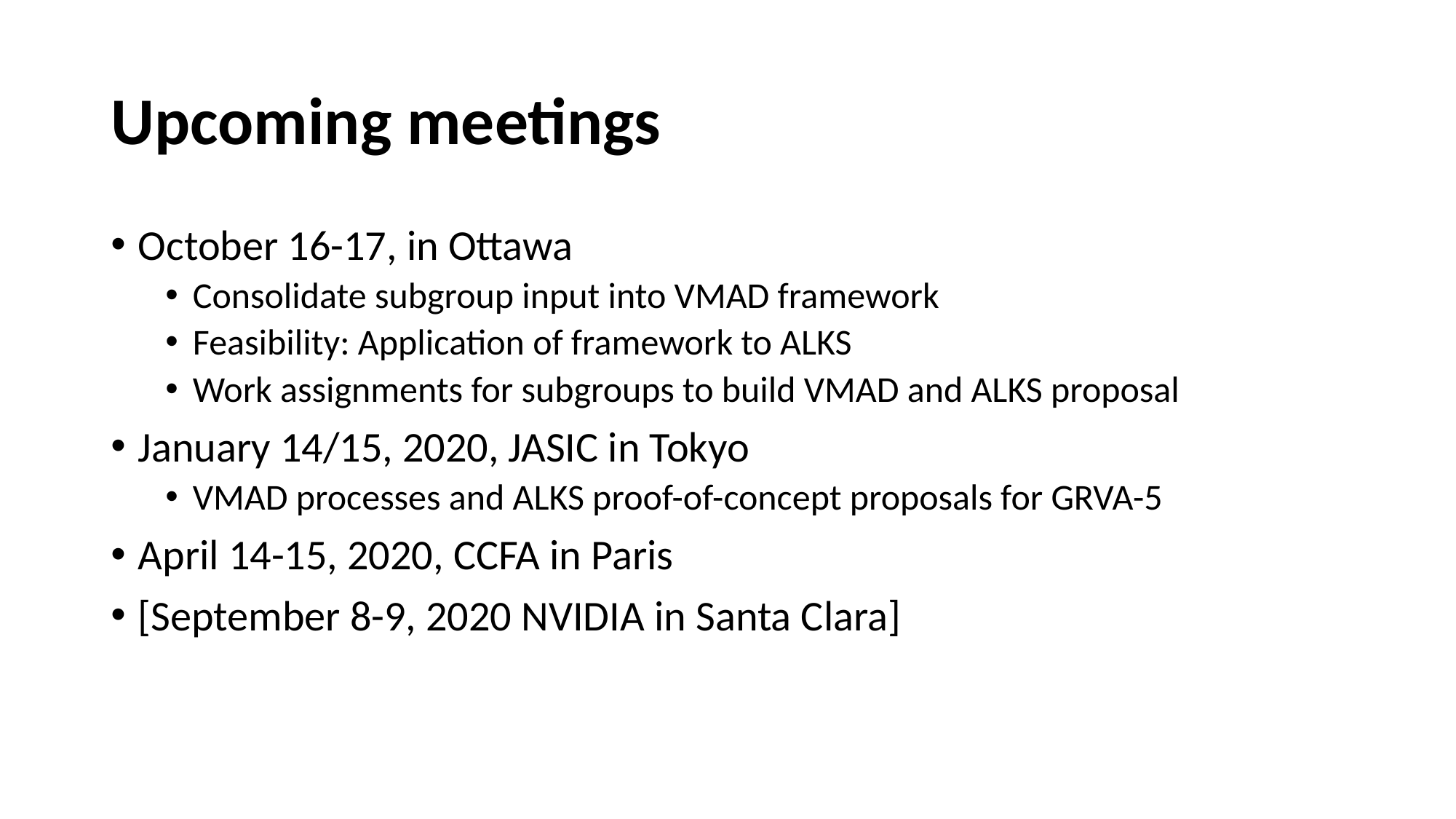

# Upcoming meetings
October 16-17, in Ottawa
Consolidate subgroup input into VMAD framework
Feasibility: Application of framework to ALKS
Work assignments for subgroups to build VMAD and ALKS proposal
January 14/15, 2020, JASIC in Tokyo
VMAD processes and ALKS proof-of-concept proposals for GRVA-5
April 14-15, 2020, CCFA in Paris
[September 8-9, 2020 NVIDIA in Santa Clara]